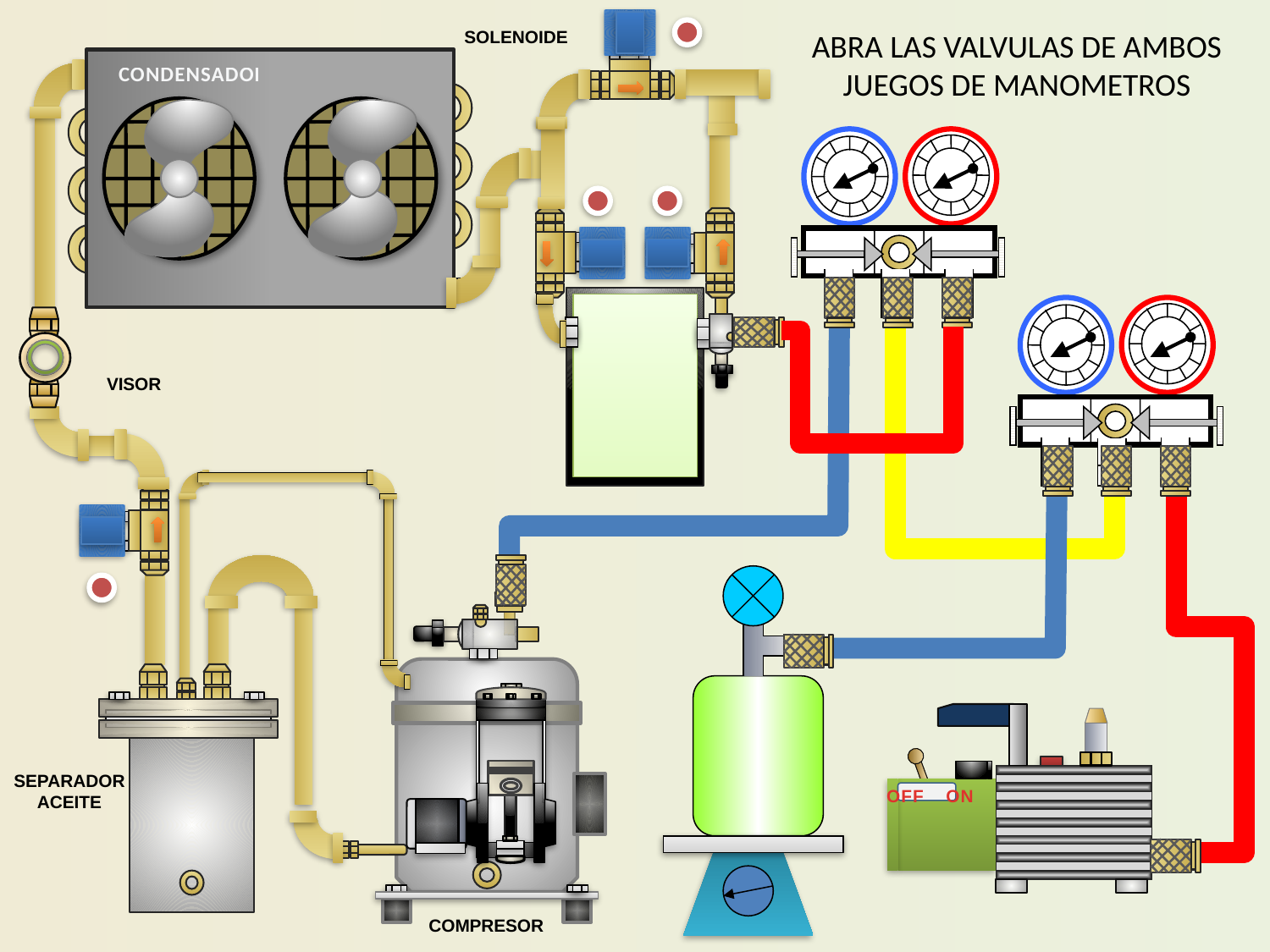

# ABRA LAS VALVULAS DE AMBOS JUEGOS DE MANOMETROS

SOLENOIDE

CONDENSADOR

VISOR

OFF
ON

SEPARADOR
ACEITE

COMPRESOR